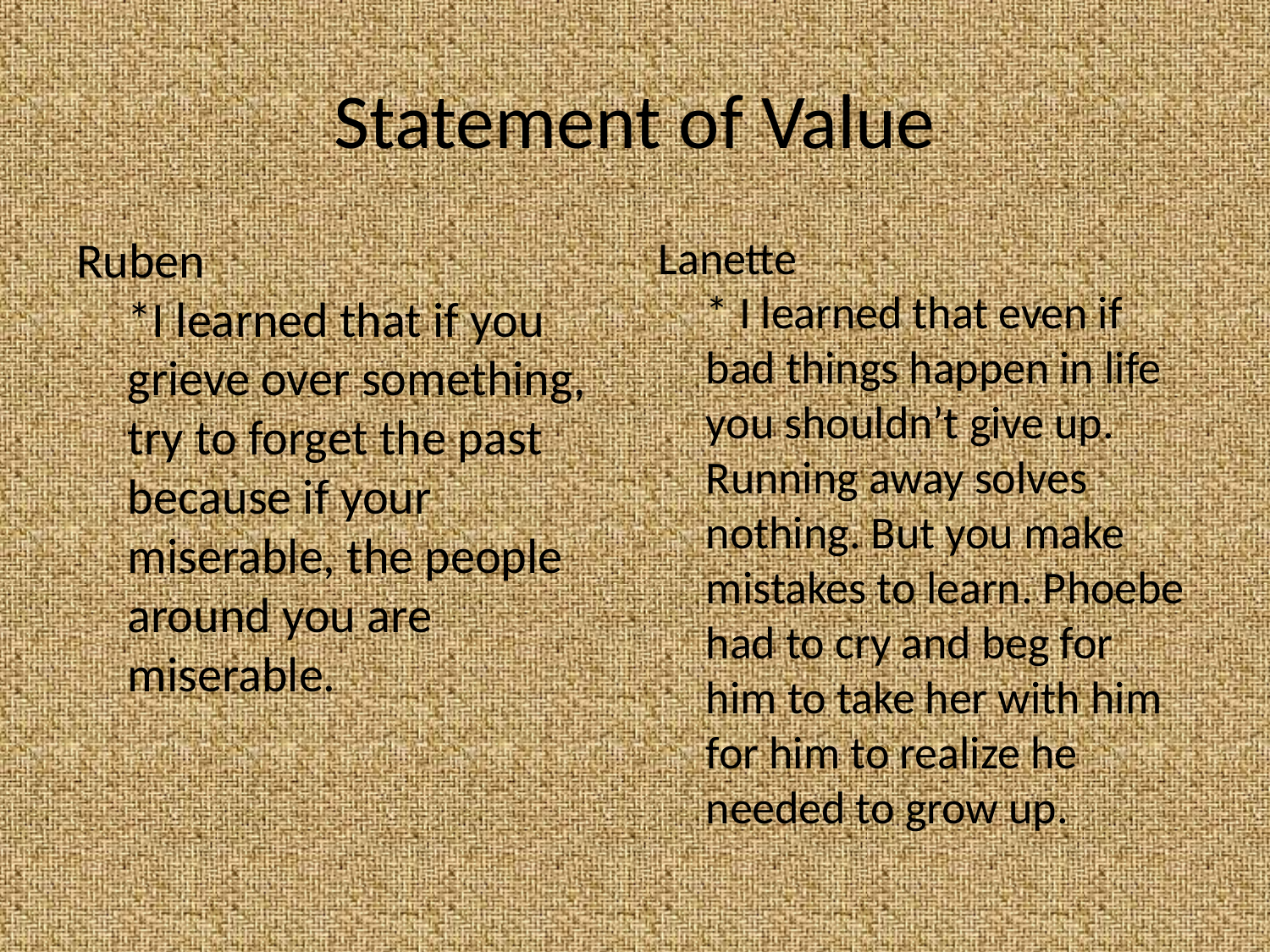

# Statement of Value
Ruben
*I learned that if you grieve over something, try to forget the past because if your miserable, the people around you are miserable.
Lanette
* I learned that even if bad things happen in life you shouldn’t give up. Running away solves nothing. But you make mistakes to learn. Phoebe had to cry and beg for him to take her with him for him to realize he needed to grow up.